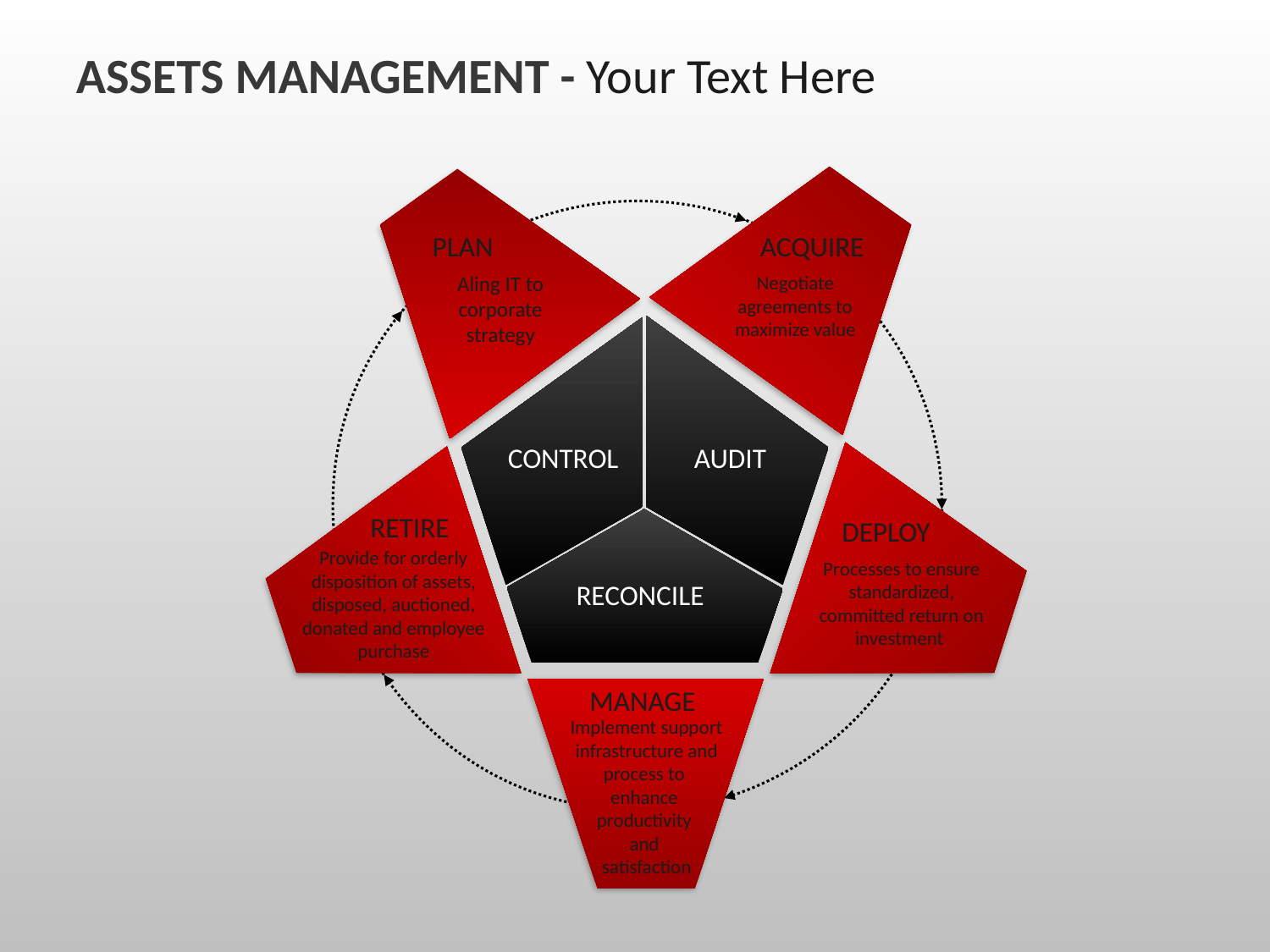

ASSETS MANAGEMENT - Your Text Here

PLAN
ACQUIRE
Aling IT to corporate strategy
Negotiate agreements to maximize value

CONTROL
AUDIT

RETIRE
DEPLOY
Provide for orderly disposition of assets, disposed, auctioned, donated and employee purchase
Processes to ensure standardized, committed return on investment
RECONCILE
MANAGE

Implement support infrastructure and process to
enhance
productivity
and
satisfaction